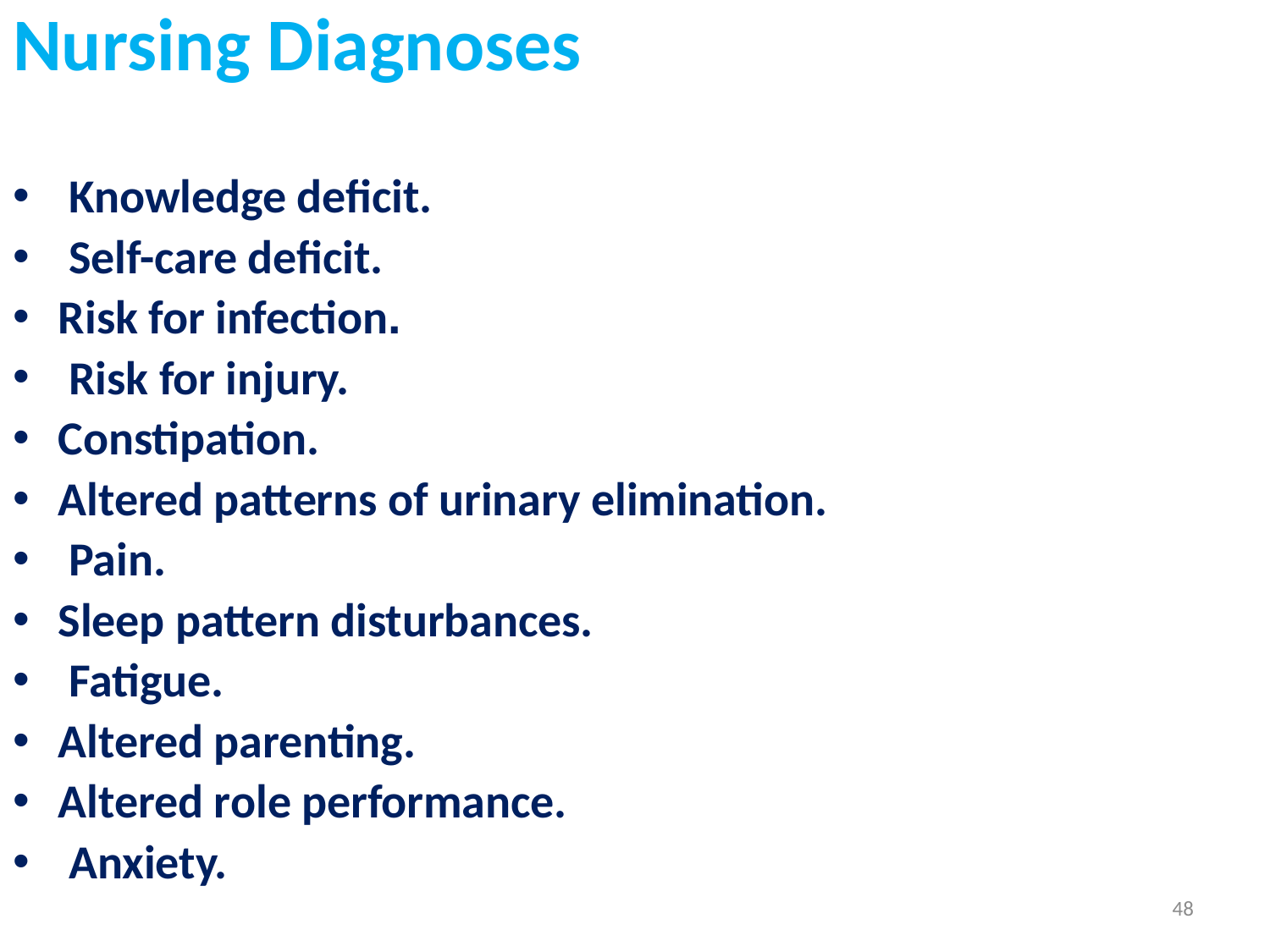

Nursing Diagnoses

 Knowledge deficit.
 Self-care deficit.
Risk for infection.
 Risk for injury.
Constipation.
Altered patterns of urinary elimination.
 Pain.
Sleep pattern disturbances.
 Fatigue.
Altered parenting.
Altered role performance.
 Anxiety.

48